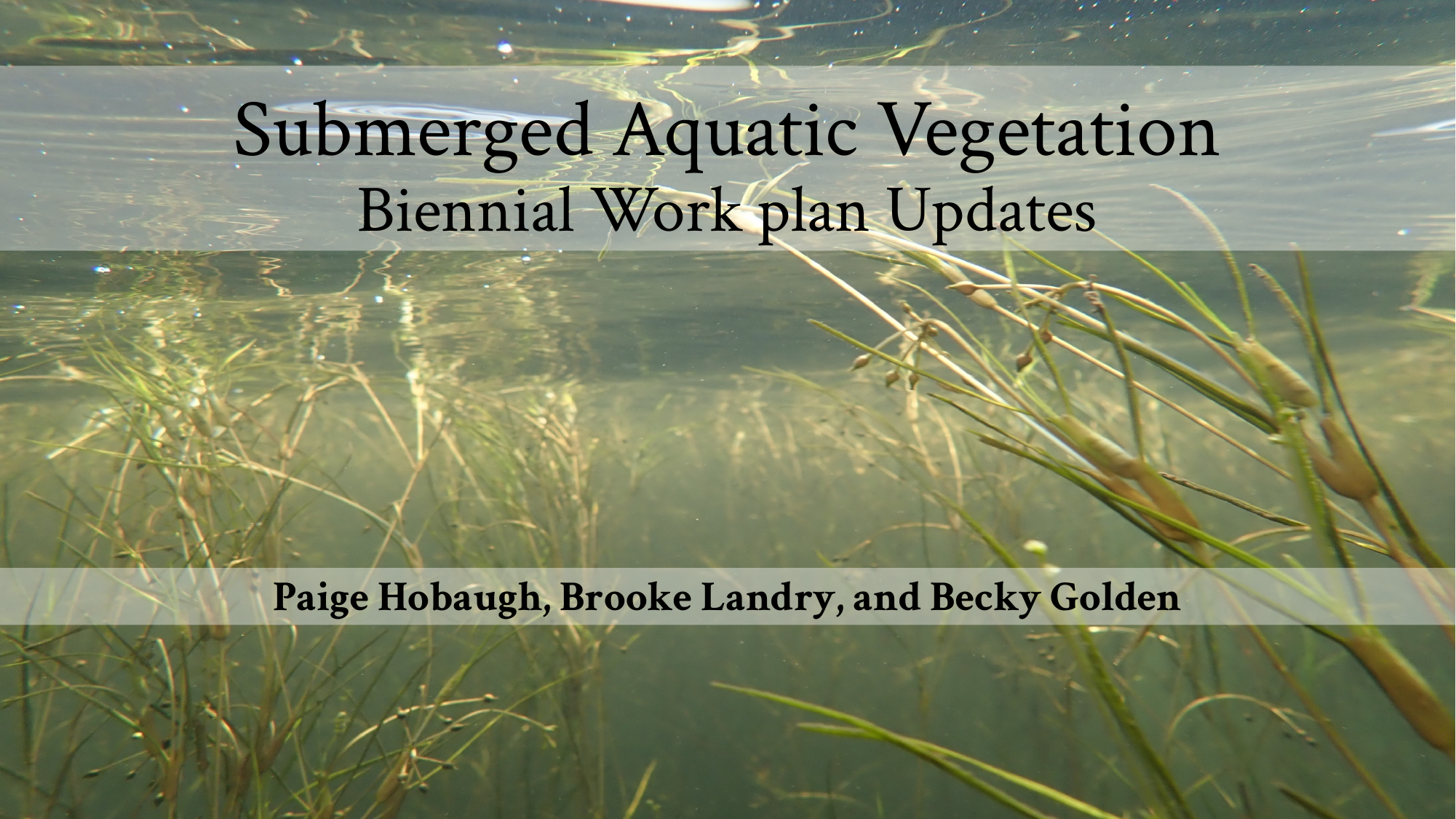

# Submerged Aquatic Vegetation Biennial Work plan Updates
Paige Hobaugh, Brooke Landry, and Becky Golden